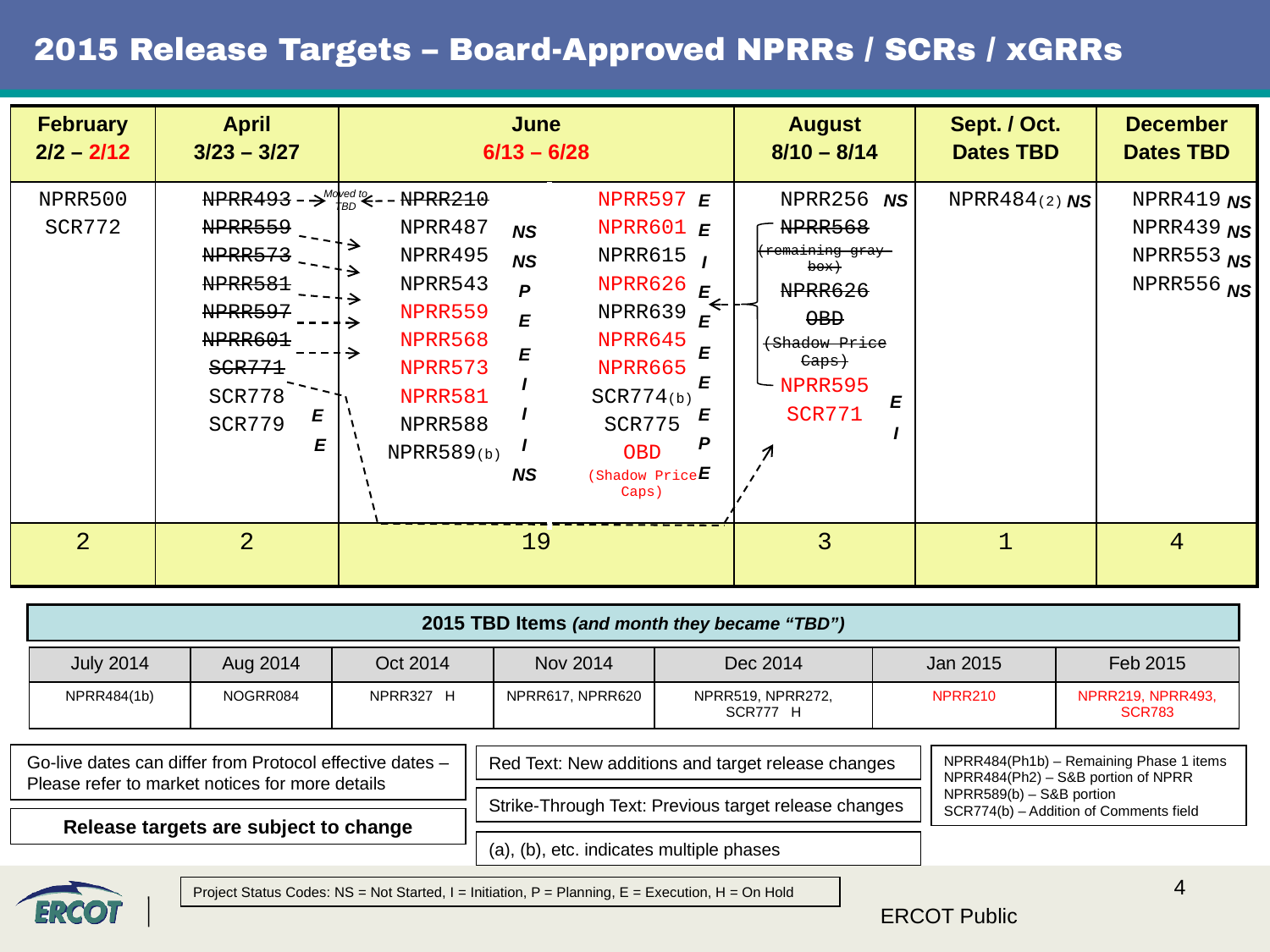

# 2015 Release Targets – Board-Approved NPRRs / SCRs / xGRRs
| February 2/2 – 2/12 | April 3/23 – 3/27 | June 6/13 – 6/28 |  | August 8/10 – 8/14 | Sept. / Oct. Dates TBD | December Dates TBD |
| --- | --- | --- | --- | --- | --- | --- |
| NPRR500 SCR772 | NPRR493 NPRR559 NPRR573 NPRR581 NPRR597 NPRR601 SCR771 SCR778 SCR779 | NPRR210 NPRR487 NPRR495 NPRR543 NPRR559 NPRR568 NPRR573 NPRR581 NPRR588 NPRR589(b) | NPRR597 NPRR601 NPRR615 NPRR626 NPRR639 NPRR645 NPRR665 SCR774(b) SCR775 OBD (Shadow Price Caps) | NPRR256 NPRR568 (remaining gray-box) NPRR626 OBD (Shadow Price Caps) NPRR595 SCR771 | NPRR484(2) | NPRR419 NPRR439 NPRR553 NPRR556 |
| 2 | 2 | 19 |  | 3 | 1 | 4 |

Moved to TBD
NS

E

I

E

E

I

E

E

E

E

E

P

E

NS

E

E
NS

NS

NS

NS

NS

NS

P

E

E

I

I

I

NS

2015 TBD Items (and month they became “TBD”)
| July 2014 | Aug 2014 | Oct 2014 | Nov 2014 | Dec 2014 | Jan 2015 | Feb 2015 |
| --- | --- | --- | --- | --- | --- | --- |
| NPRR484(1b) | NOGRR084 | NPRR327 H | NPRR617, NPRR620 | NPRR519, NPRR272, SCR777 H | NPRR210 | NPRR219, NPRR493, SCR783 |
NPRR484(Ph1b) – Remaining Phase 1 items
NPRR484(Ph2) – S&B portion of NPRR
NPRR589(b) – S&B portion
SCR774(b) – Addition of Comments field
Go-live dates can differ from Protocol effective dates – Please refer to market notices for more details
Red Text: New additions and target release changes
Strike-Through Text: Previous target release changes
Release targets are subject to change
(a), (b), etc. indicates multiple phases
Project Status Codes: NS = Not Started, I = Initiation, P = Planning, E = Execution, H = On Hold
ERCOT Public